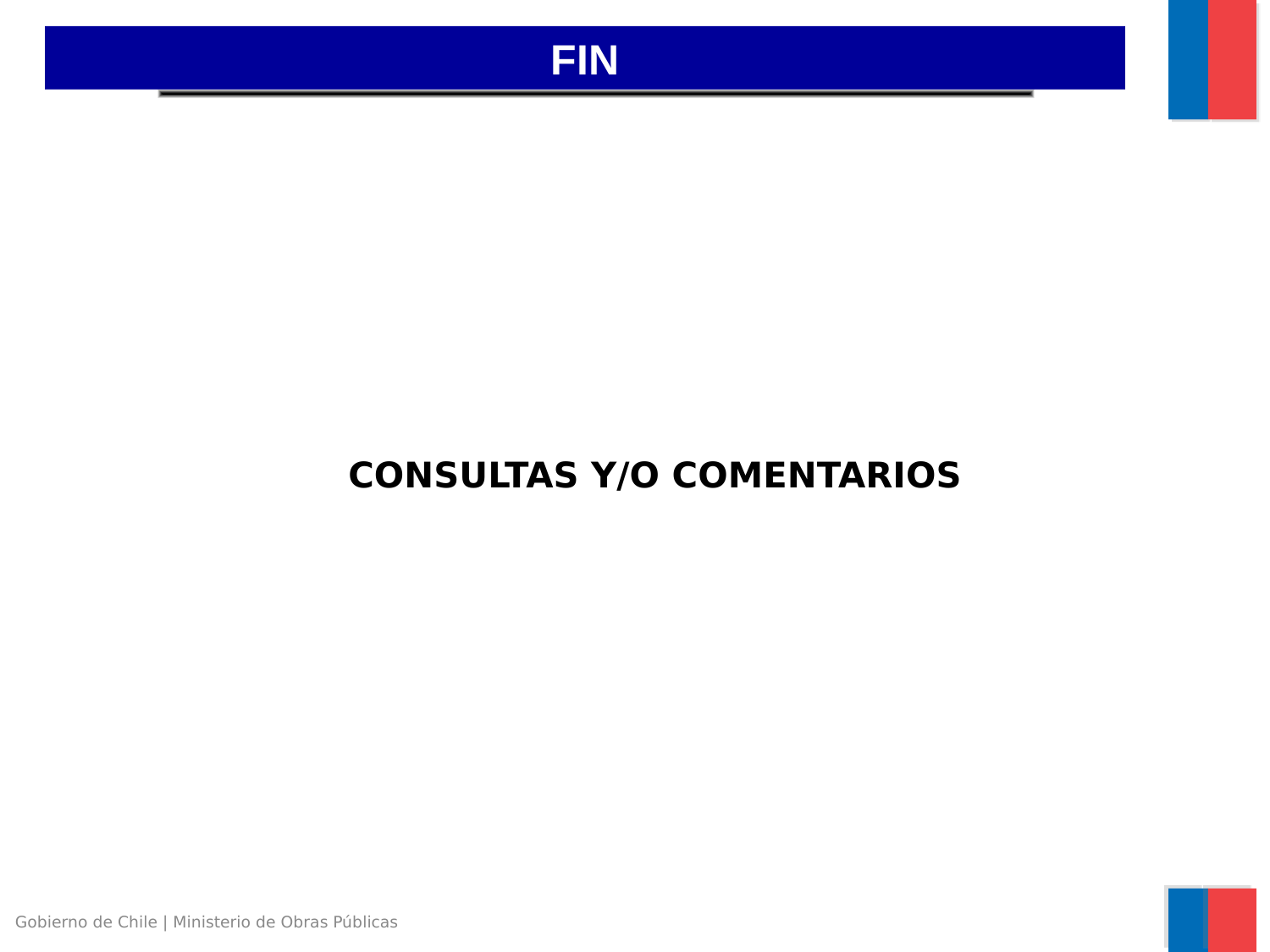

FIN

CONSULTAS Y/O COMENTARIOS
Gobierno de Chile | Ministerio de Obras Públicas